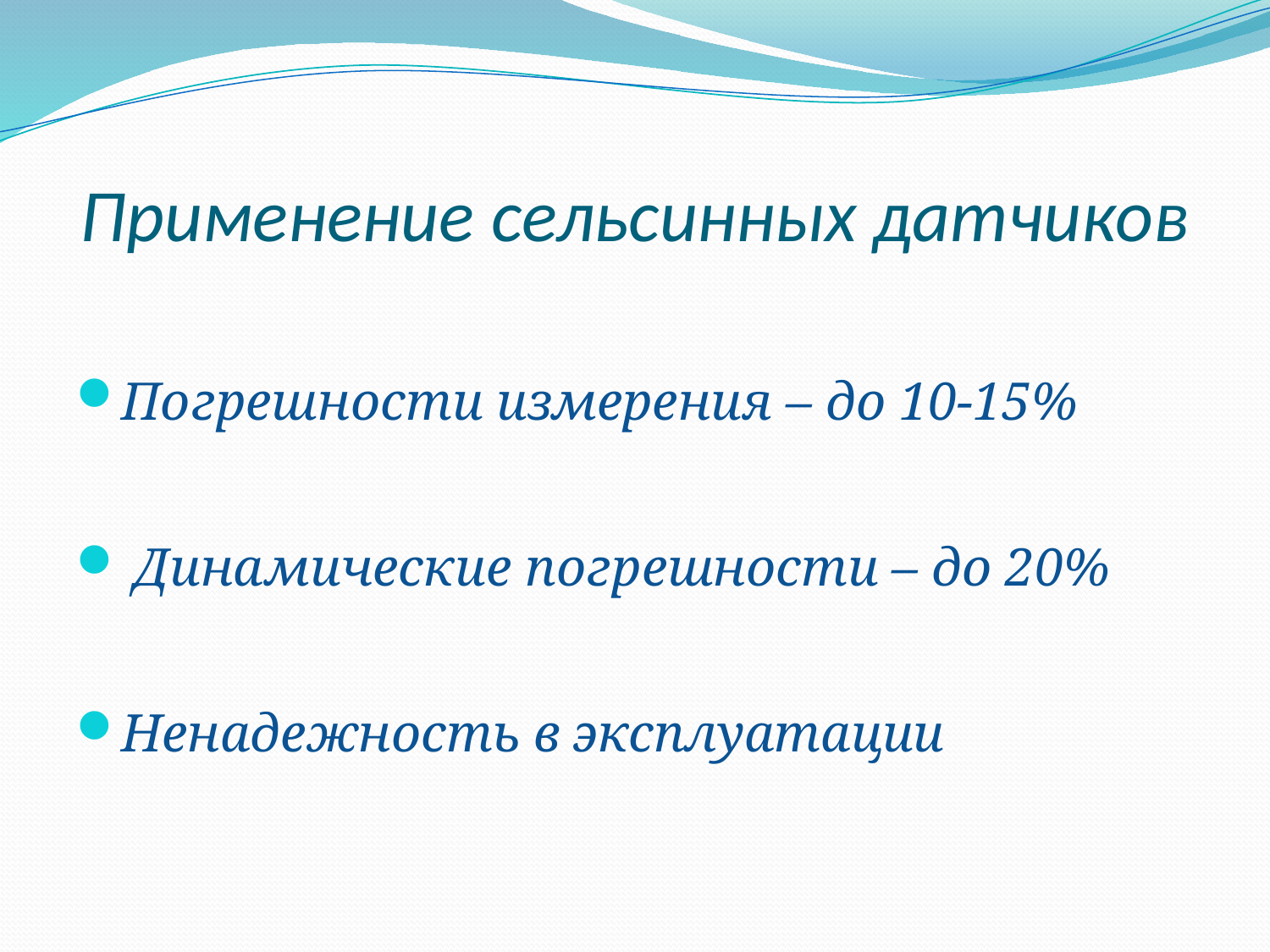

# Применение сельсинных датчиков
Погрешности измерения – до 10-15%
 Динамические погрешности – до 20%
Ненадежность в эксплуатации